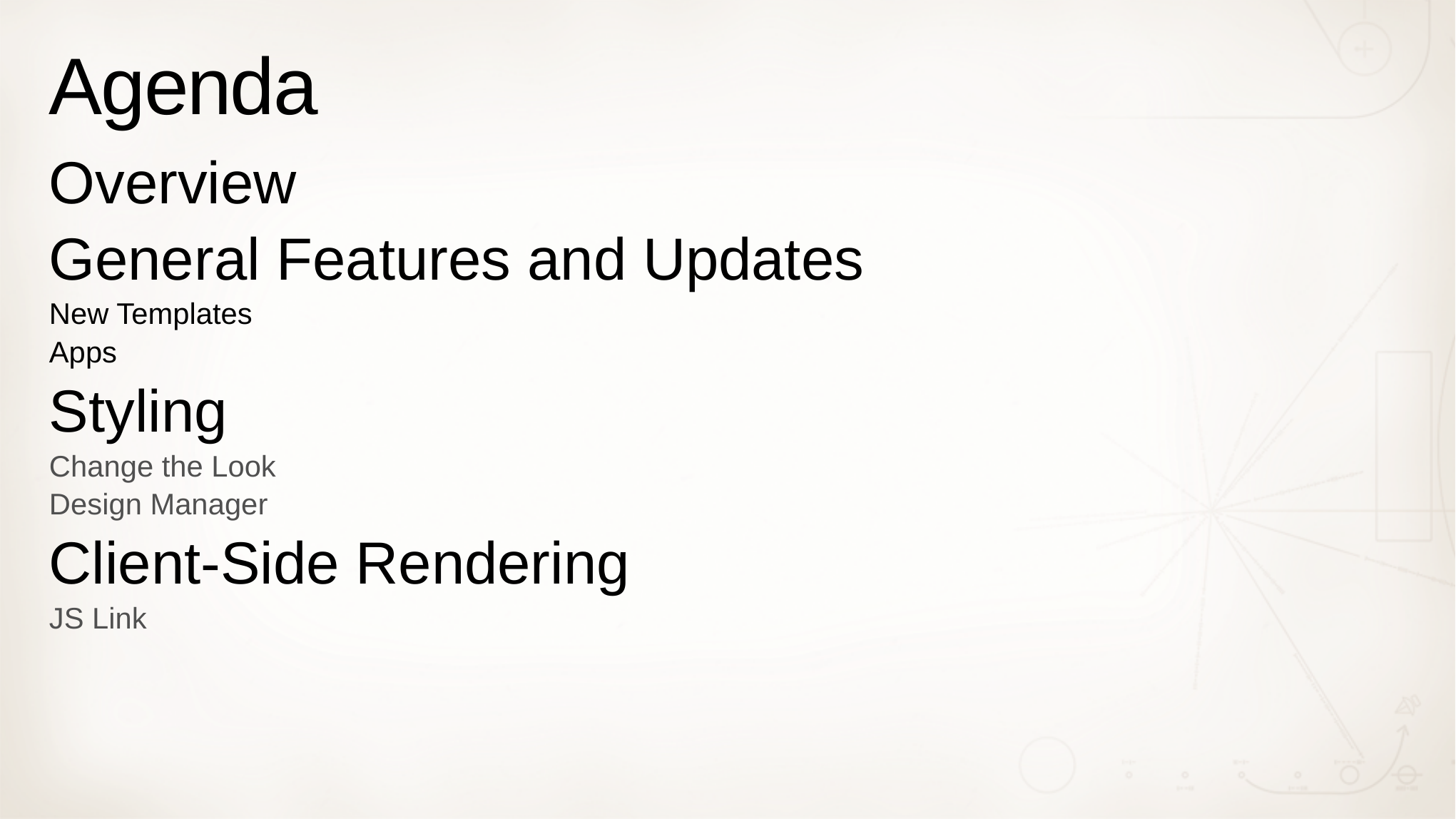

# Agenda
Overview
General Features and Updates
New Templates
Apps
Styling
Change the Look
Design Manager
Client-Side Rendering
JS Link